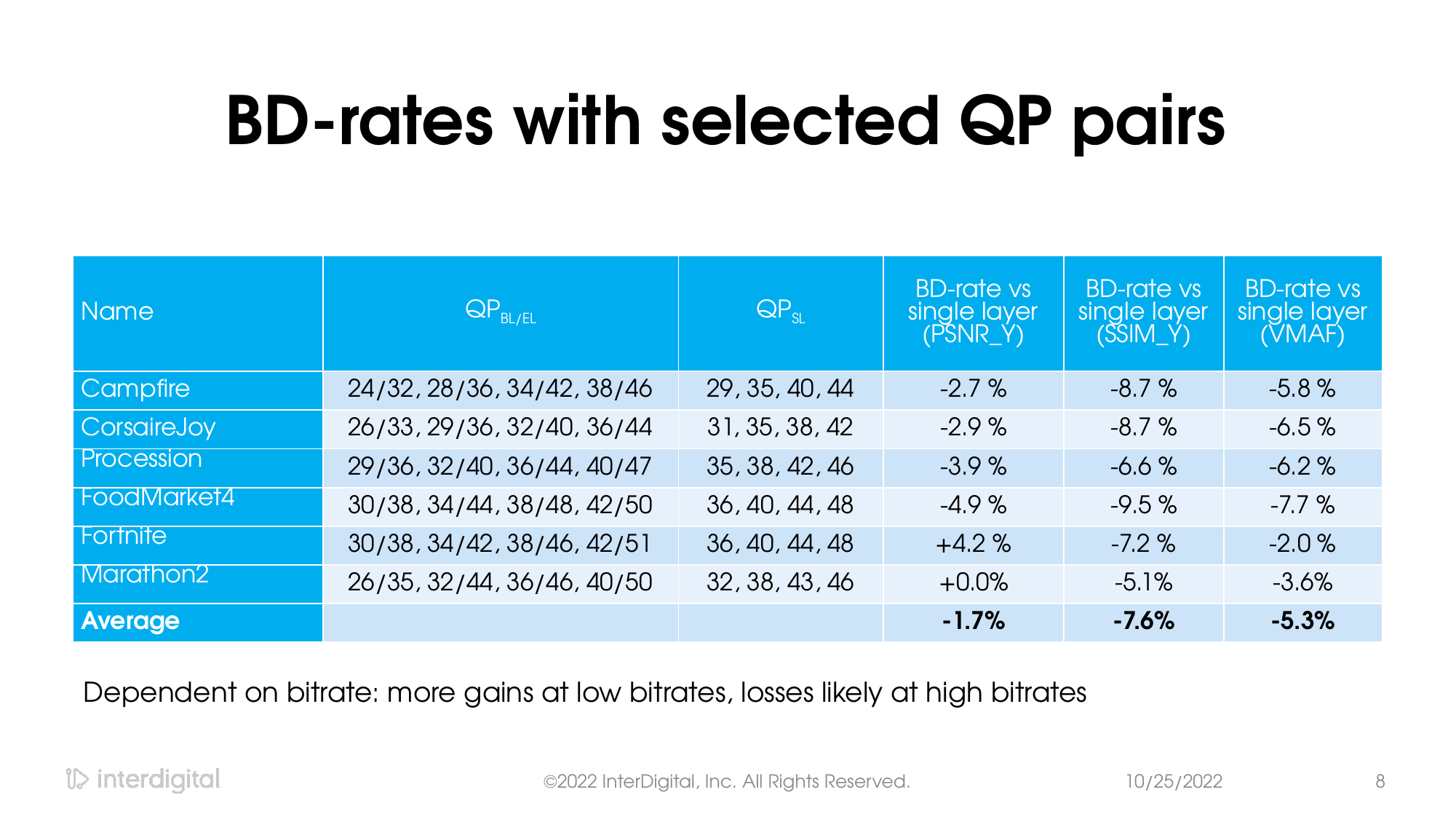

# BD-rates with selected QP pairs
| Name | QPBL/EL | QPSL | BD-rate vs single layer (PSNR\_Y) | BD-rate vs single layer (SSIM\_Y) | BD-rate vs single layer (VMAF) |
| --- | --- | --- | --- | --- | --- |
| Campfire | 24/32, 28/36, 34/42, 38/46 | 29, 35, 40, 44 | -2.7 % | -8.7 % | -5.8 % |
| CorsaireJoy | 26/33, 29/36, 32/40, 36/44 | 31, 35, 38, 42 | -2.9 % | -8.7 % | -6.5 % |
| Procession | 29/36, 32/40, 36/44, 40/47 | 35, 38, 42, 46 | -3.9 % | -6.6 % | -6.2 % |
| FoodMarket4 | 30/38, 34/44, 38/48, 42/50 | 36, 40, 44, 48 | -4.9 % | -9.5 % | -7.7 % |
| Fortnite | 30/38, 34/42, 38/46, 42/51 | 36, 40, 44, 48 | +4.2 % | -7.2 % | -2.0 % |
| Marathon2 | 26/35, 32/44, 36/46, 40/50 | 32, 38, 43, 46 | +0.0% | -5.1% | -3.6% |
| Average |  |  | -1.7% | -7.6% | -5.3% |
Dependent on bitrate: more gains at low bitrates, losses likely at high bitrates
©2022 InterDigital, Inc. All Rights Reserved.
10/25/2022
8